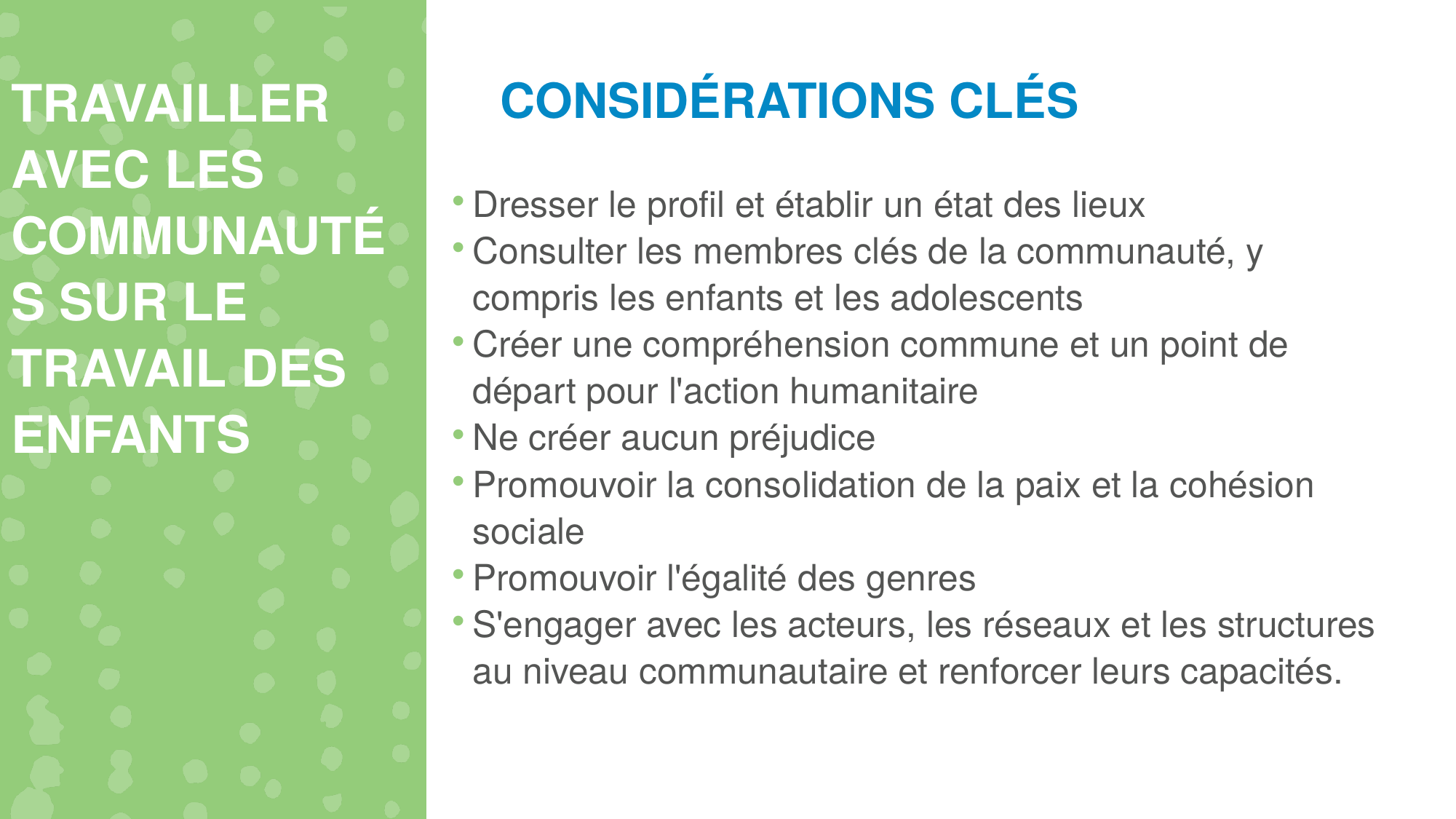

TRAVAILLER AVEC LES COMMUNAUTÉS SUR LE TRAVAIL DES ENFANTS

CONSIDÉRATIONS CLÉS
Dresser le profil et établir un état des lieux
Consulter les membres clés de la communauté, y compris les enfants et les adolescents
Créer une compréhension commune et un point de départ pour l'action humanitaire
Ne créer aucun préjudice
Promouvoir la consolidation de la paix et la cohésion sociale
Promouvoir l'égalité des genres
S'engager avec les acteurs, les réseaux et les structures au niveau communautaire et renforcer leurs capacités.